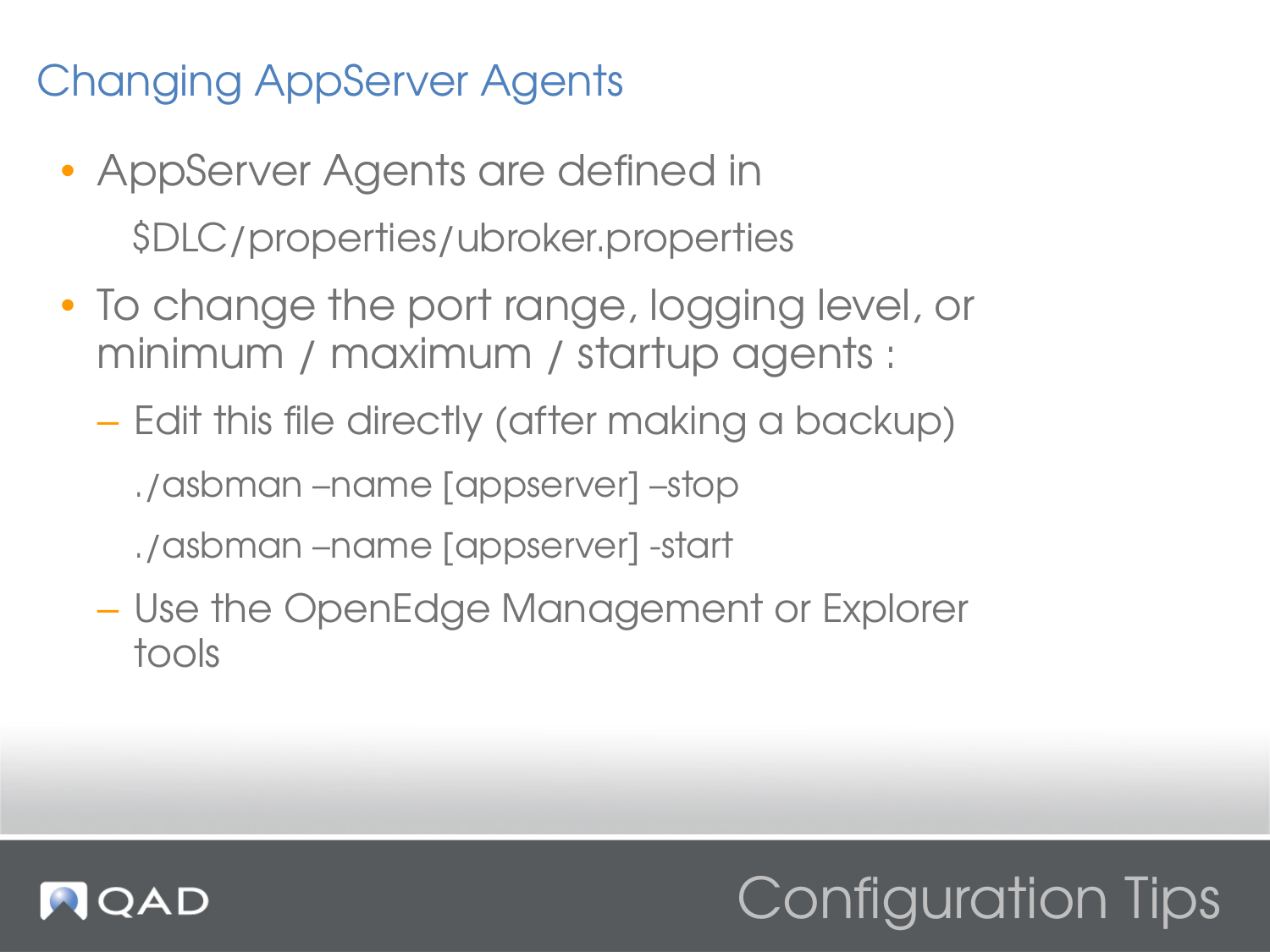

Changing AppServer Agents
AppServer Agents are defined in
$DLC/properties/ubroker.properties
To change the port range, logging level, or minimum / maximum / startup agents :
Edit this file directly (after making a backup)
./asbman –name [appserver] –stop
./asbman –name [appserver] -start
Use the OpenEdge Management or Explorer tools

# Configuration Tips